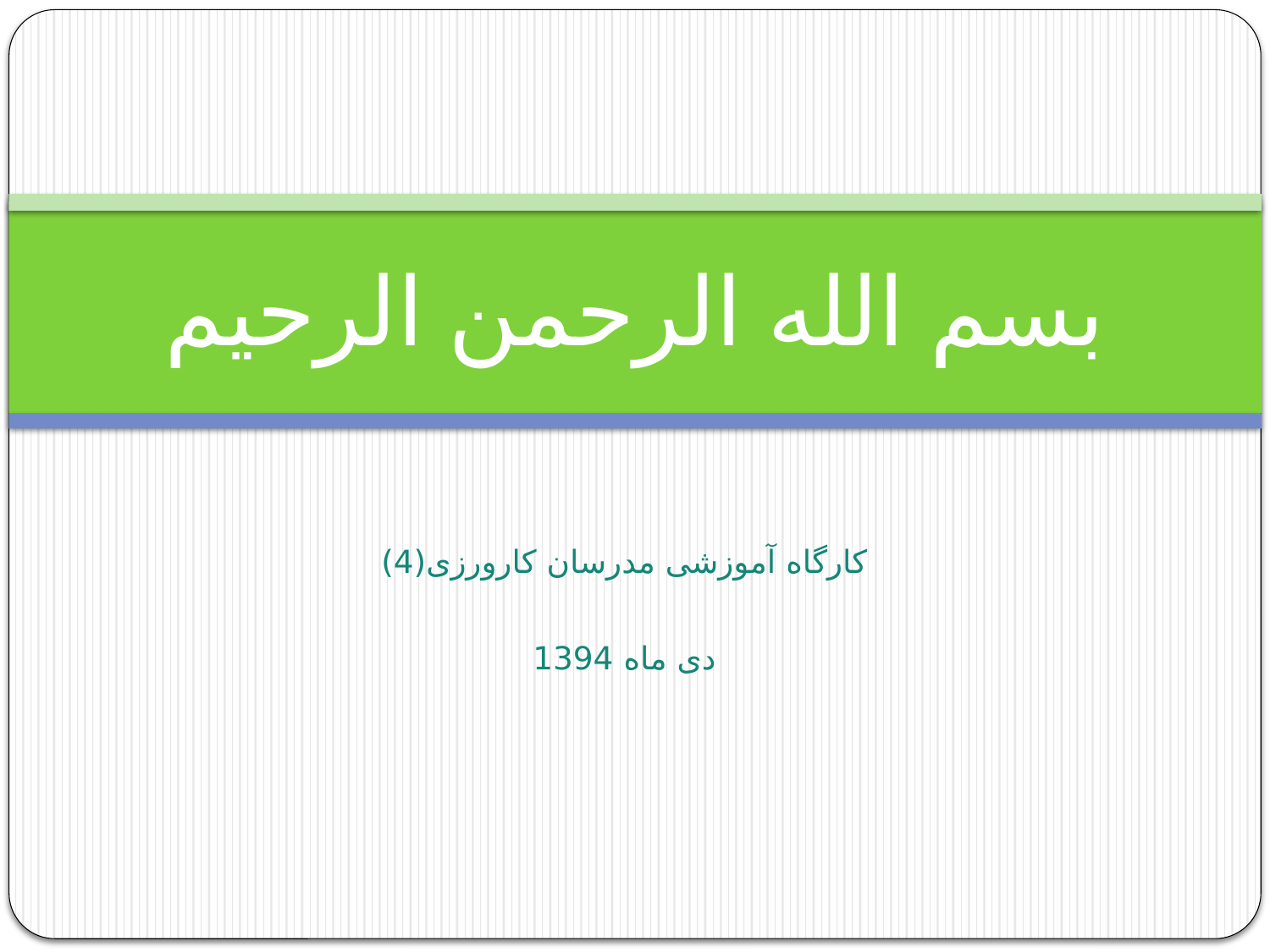

# بسم الله الرحمن الرحیم

کارگاه آموزشی مدرسان کارورزی(4)

دی ماه 1394